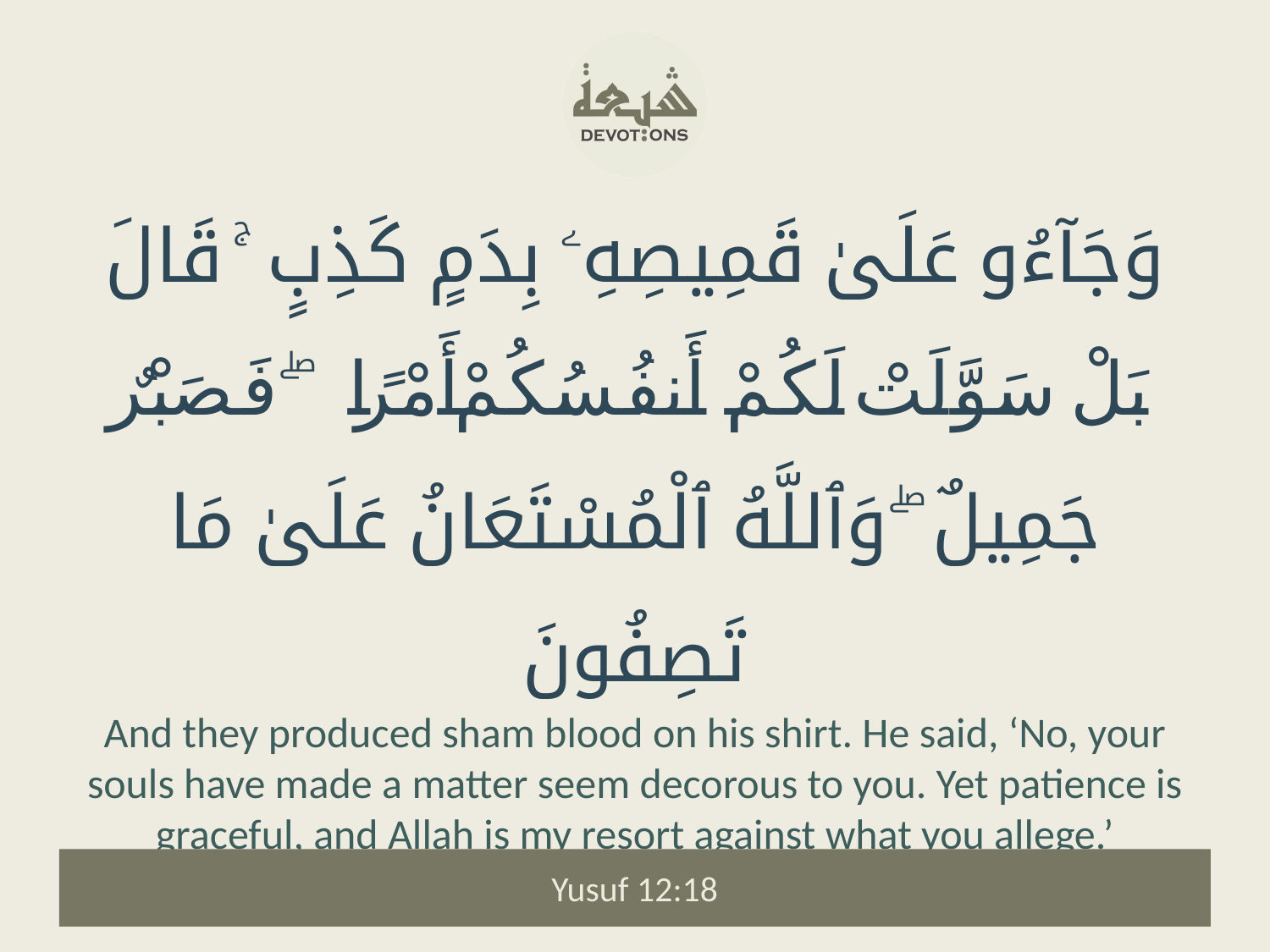

وَجَآءُو عَلَىٰ قَمِيصِهِۦ بِدَمٍ كَذِبٍ ۚ قَالَ بَلْ سَوَّلَتْ لَكُمْ أَنفُسُكُمْ أَمْرًا ۖ فَصَبْرٌ جَمِيلٌ ۖ وَٱللَّهُ ٱلْمُسْتَعَانُ عَلَىٰ مَا تَصِفُونَ
And they produced sham blood on his shirt. He said, ‘No, your souls have made a matter seem decorous to you. Yet patience is graceful, and Allah is my resort against what you allege.’
Yusuf 12:18